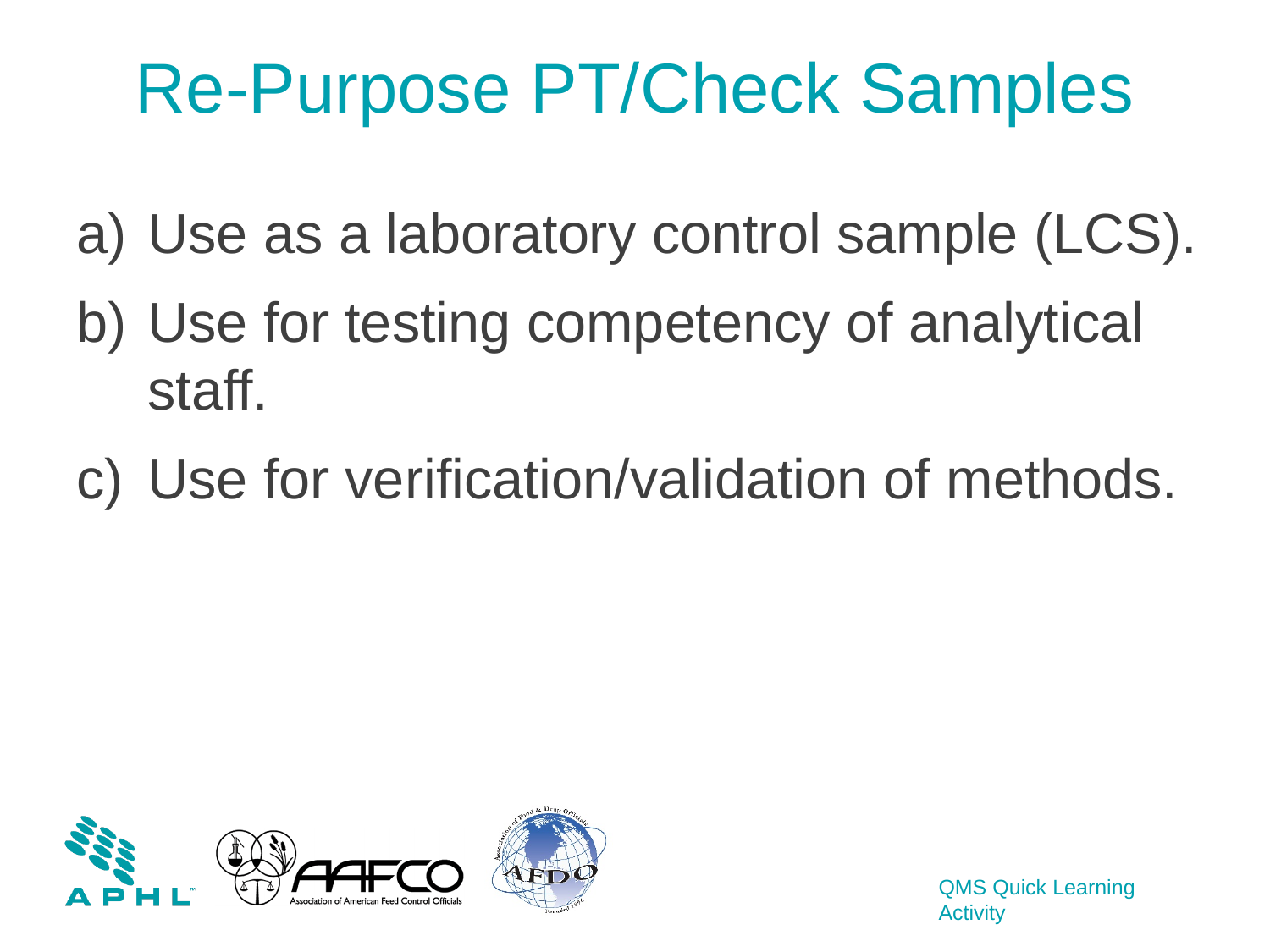

# Re-Purpose PT/Check Samples
Use as a laboratory control sample (LCS).
Use for testing competency of analytical staff.
Use for verification/validation of methods.